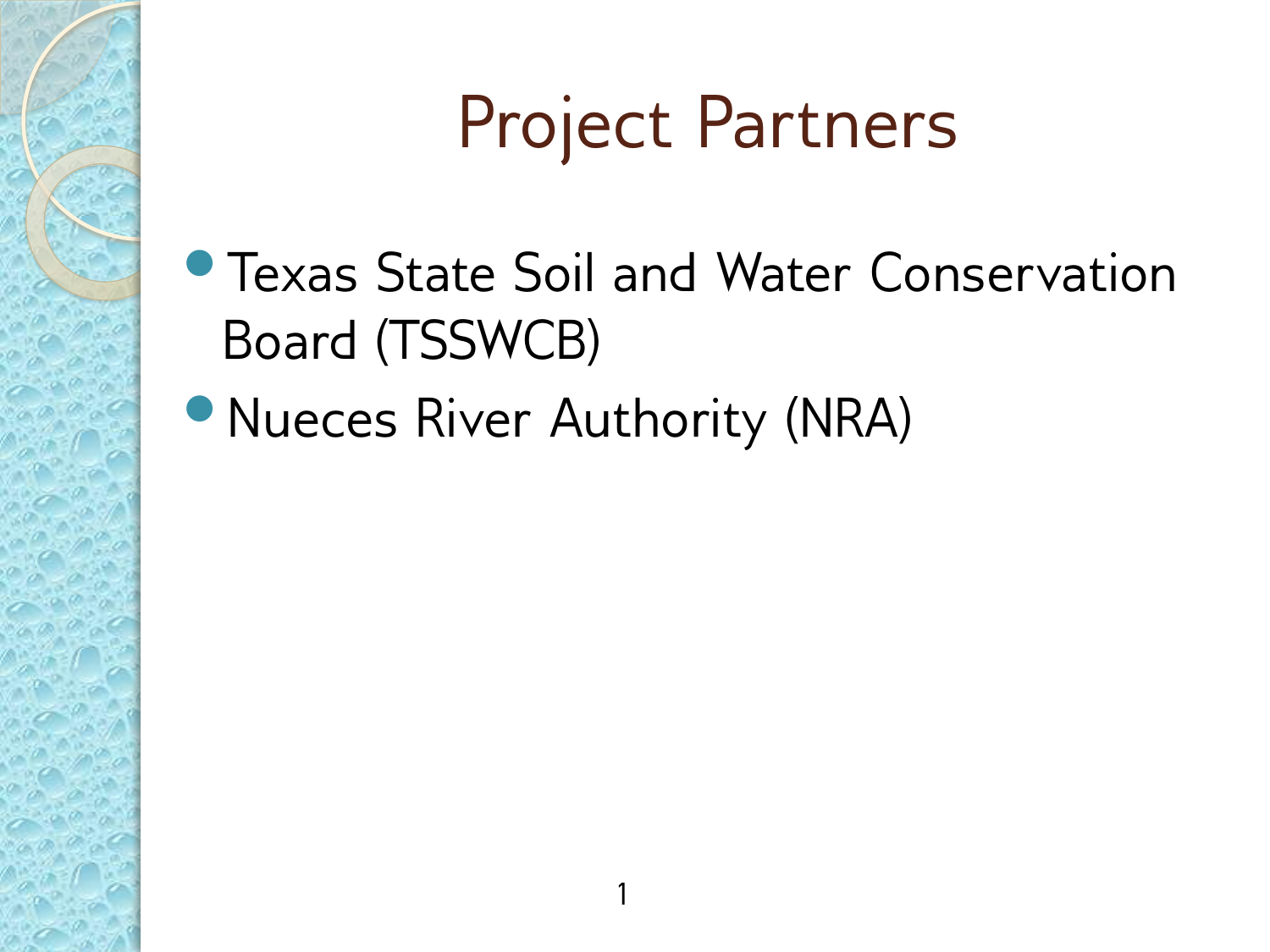

# Project Partners
Texas State Soil and Water Conservation Board (TSSWCB)
Nueces River Authority (NRA)
 1